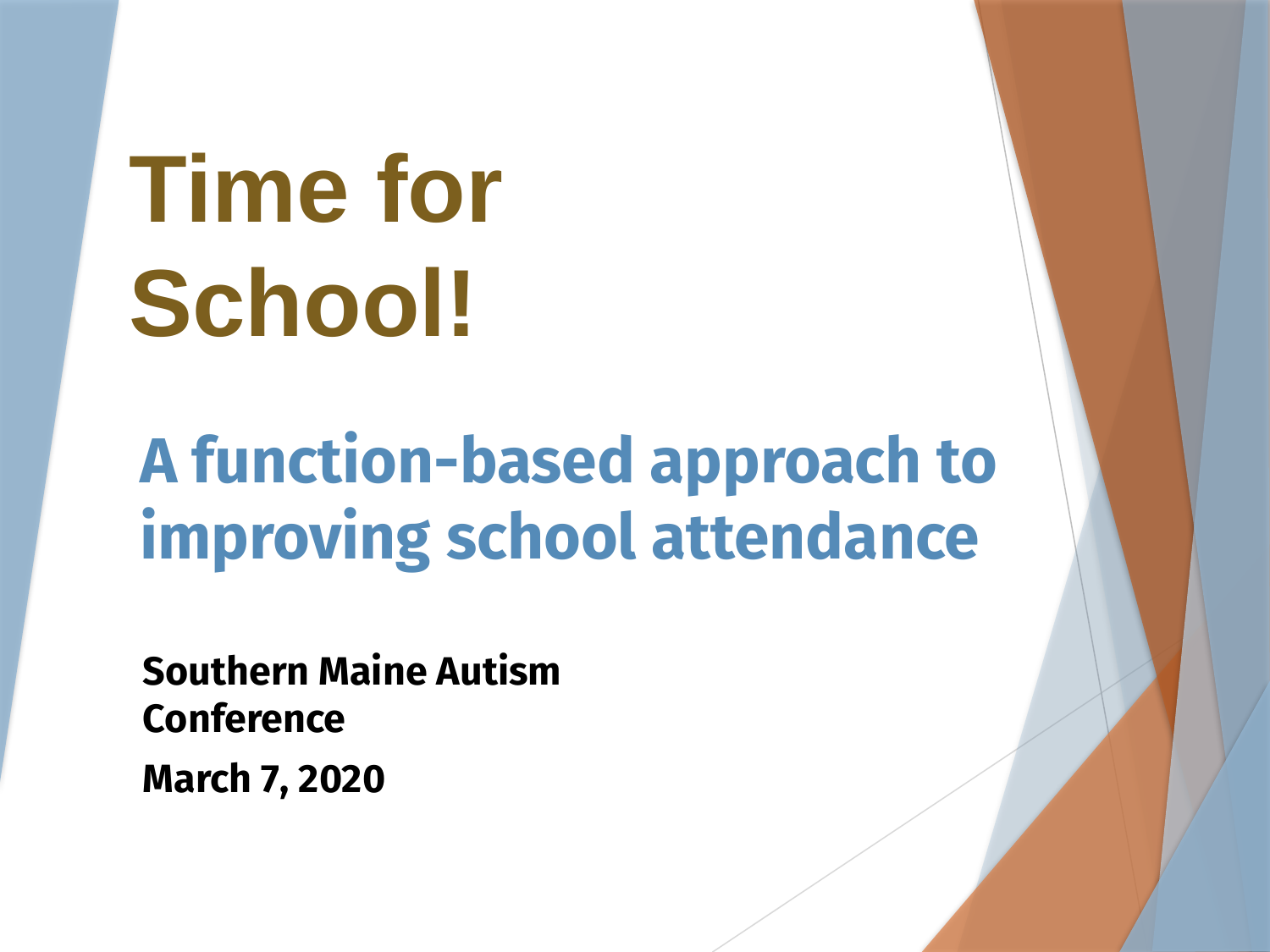

# Time for School!
A function-based approach to improving school attendance
Southern Maine Autism Conference
March 7, 2020